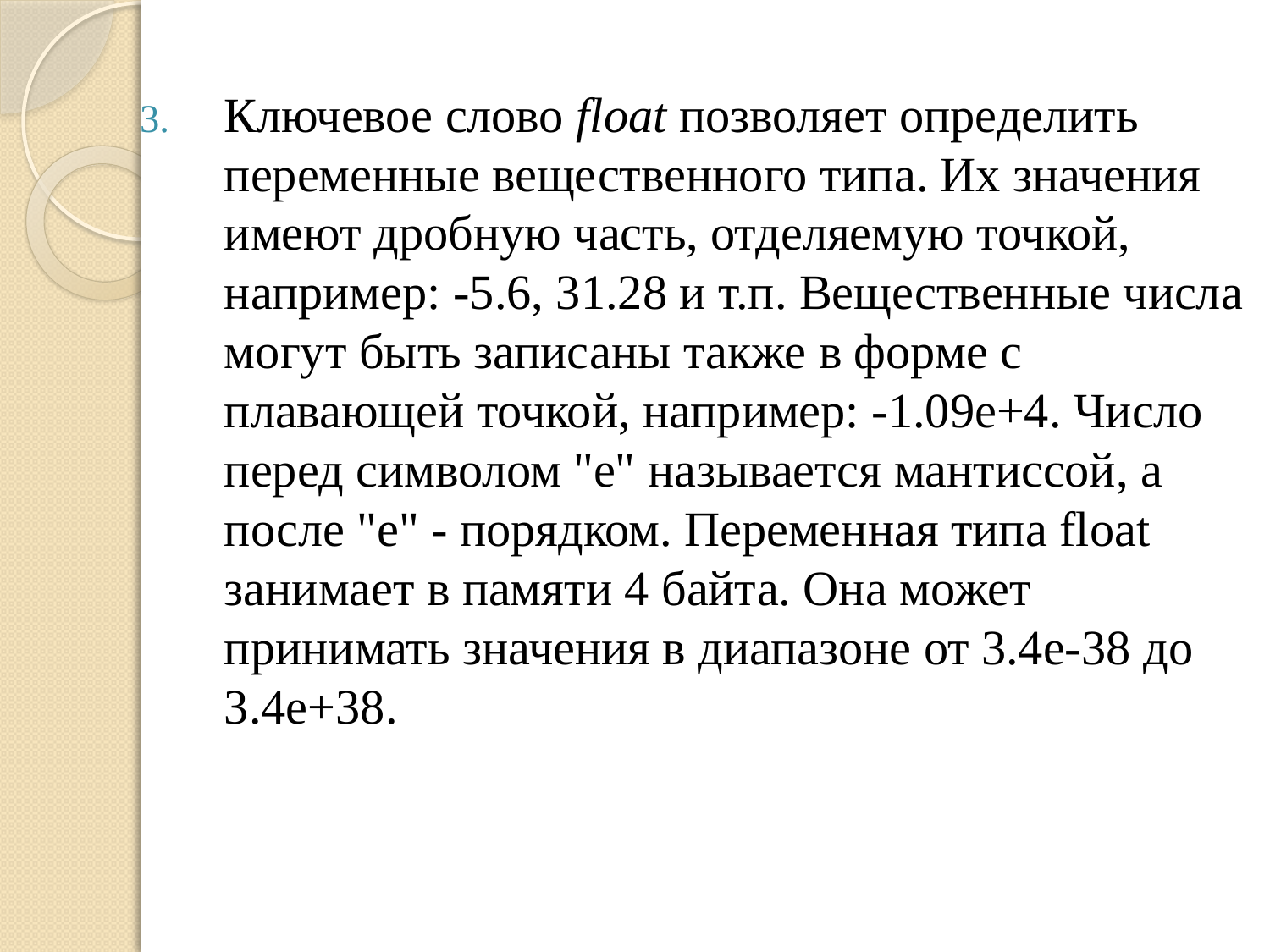

Ключевое слово float позволяет определить переменные вещественного типа. Их значения имеют дробную часть, отделяемую точкой, например: -5.6, 31.28 и т.п. Вещественные числа могут быть записаны также в форме с плавающей точкой, например: -1.09e+4. Число перед символом "е" называется мантиссой, а после "е" - порядком. Переменная типа float занимает в памяти 4 байта. Она может принимать значения в диапазоне от 3.4е-38 до 3.4e+38.